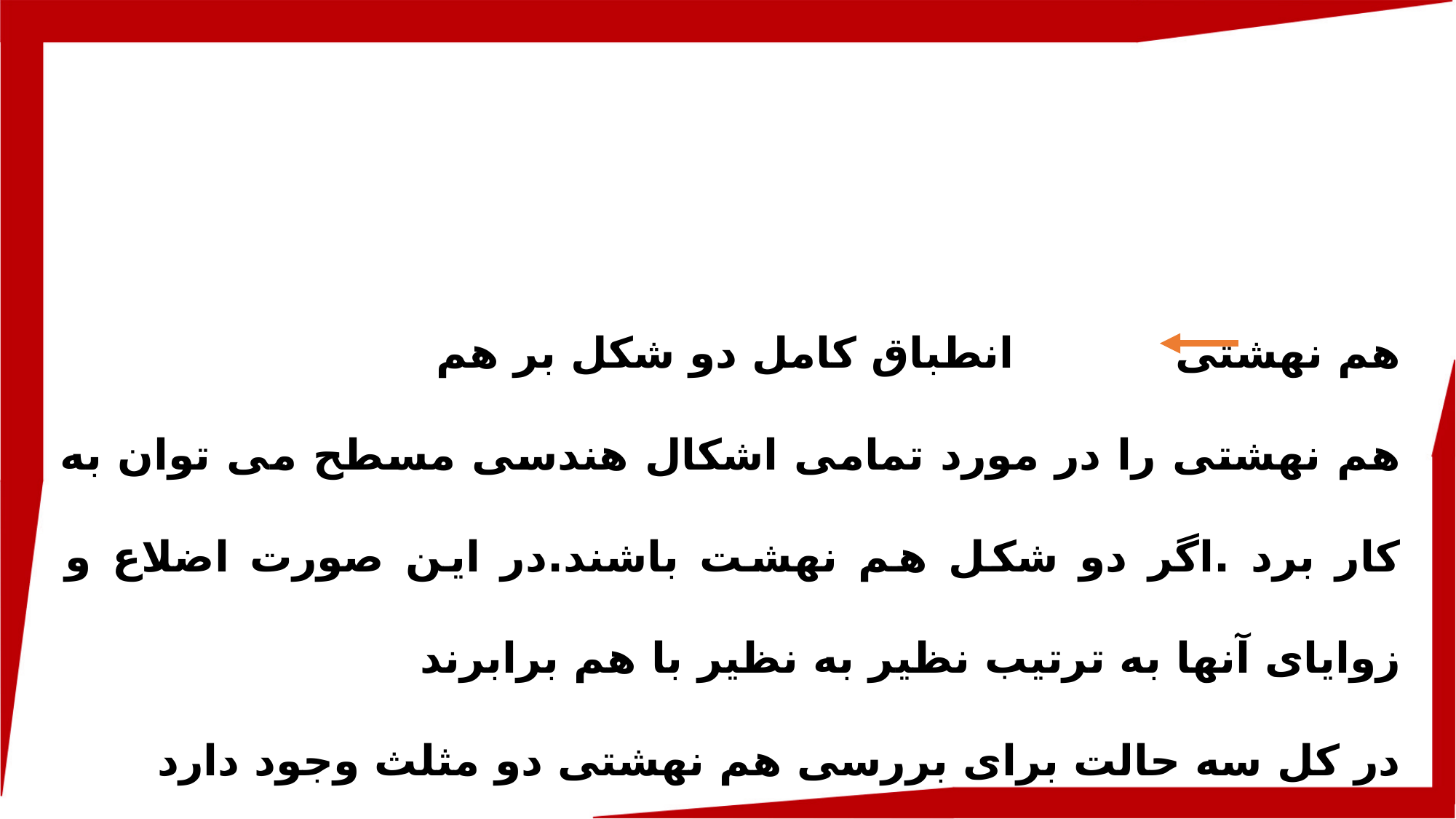

هم نهشتی           انطباق کامل دو شکل بر هم
هم نهشتی را در مورد تمامی اشکال هندسی مسطح می توان به کار برد .اگر دو شکل هم نهشت باشند.در این صورت اضلاع و زوایای آنها به ترتیب نظیر به نظیر با هم برابرند
در کل سه حالت برای بررسی هم نهشتی دو مثلث وجود دارد